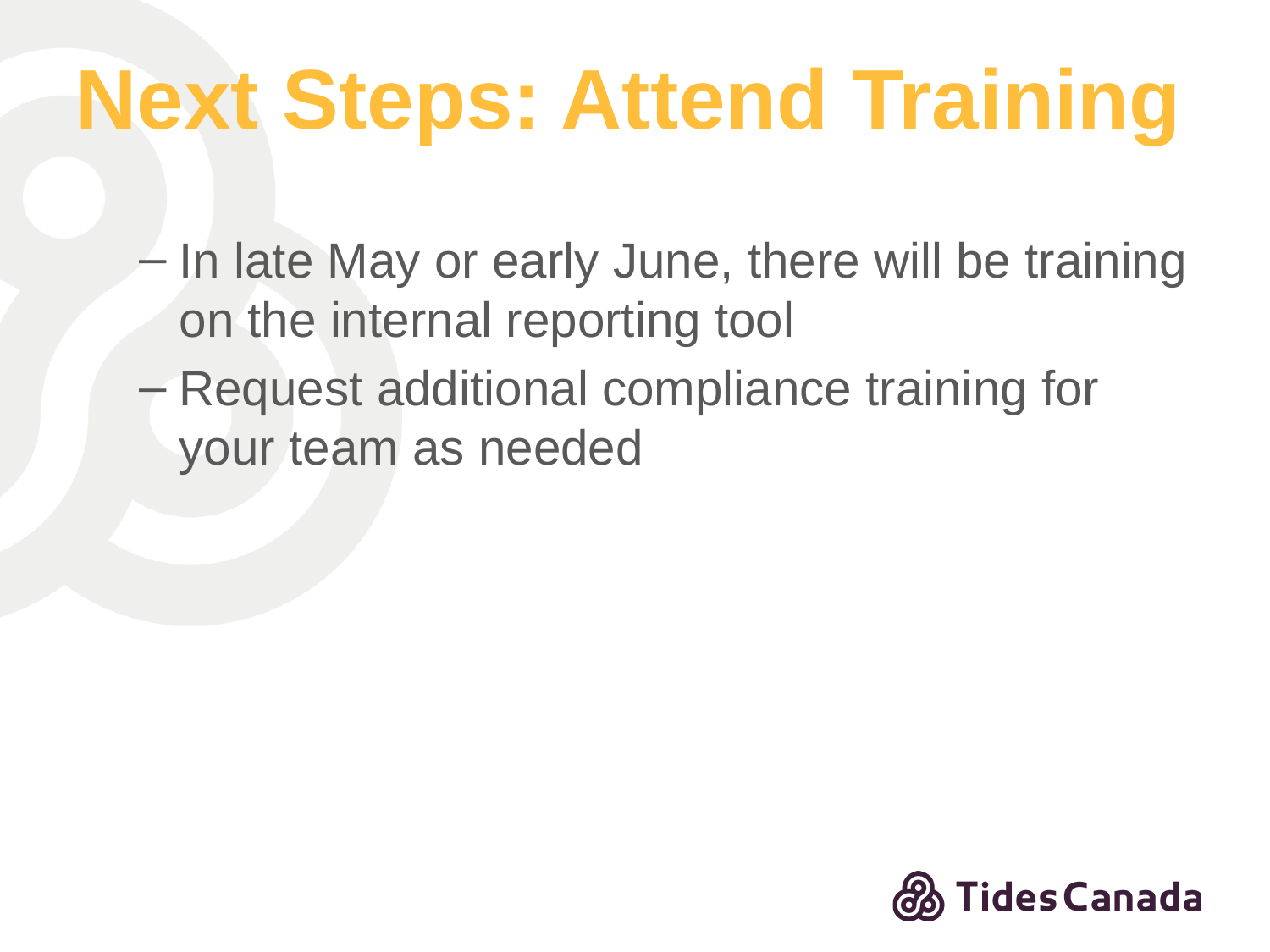

# Next Steps: Attend Training
In late May or early June, there will be training on the internal reporting tool
Request additional compliance training for your team as needed